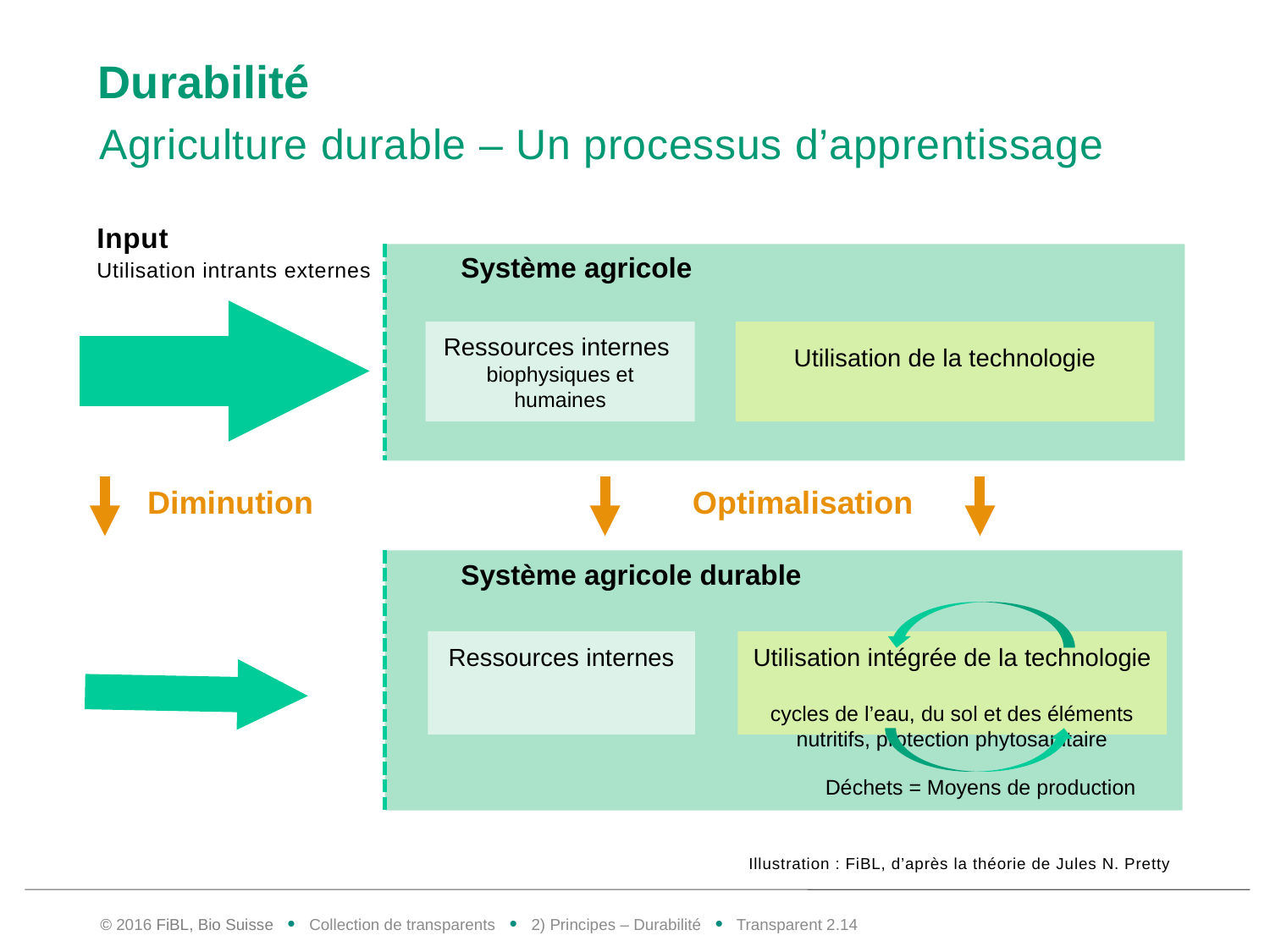

# Durabilité
Agriculture durable – Un processus d’apprentissage
Input
Utilisation intrants externes

Système agricole
Ressources internes
biophysiques et humaines
Utilisation de la technologie

Diminution
Optimalisation

Système agricole durable

Ressources internes
Utilisation intégrée de la technologie
cycles de l’eau, du sol et des éléments nutritifs, protection phytosanitaire

Déchets = Moyens de production
Illustration : FiBL, d’après la théorie de Jules N. Pretty
© 2016 FiBL, Bio Suisse   •   Collection de transparents   •   2) Principes – Durabilité   •   Transparent 2.14